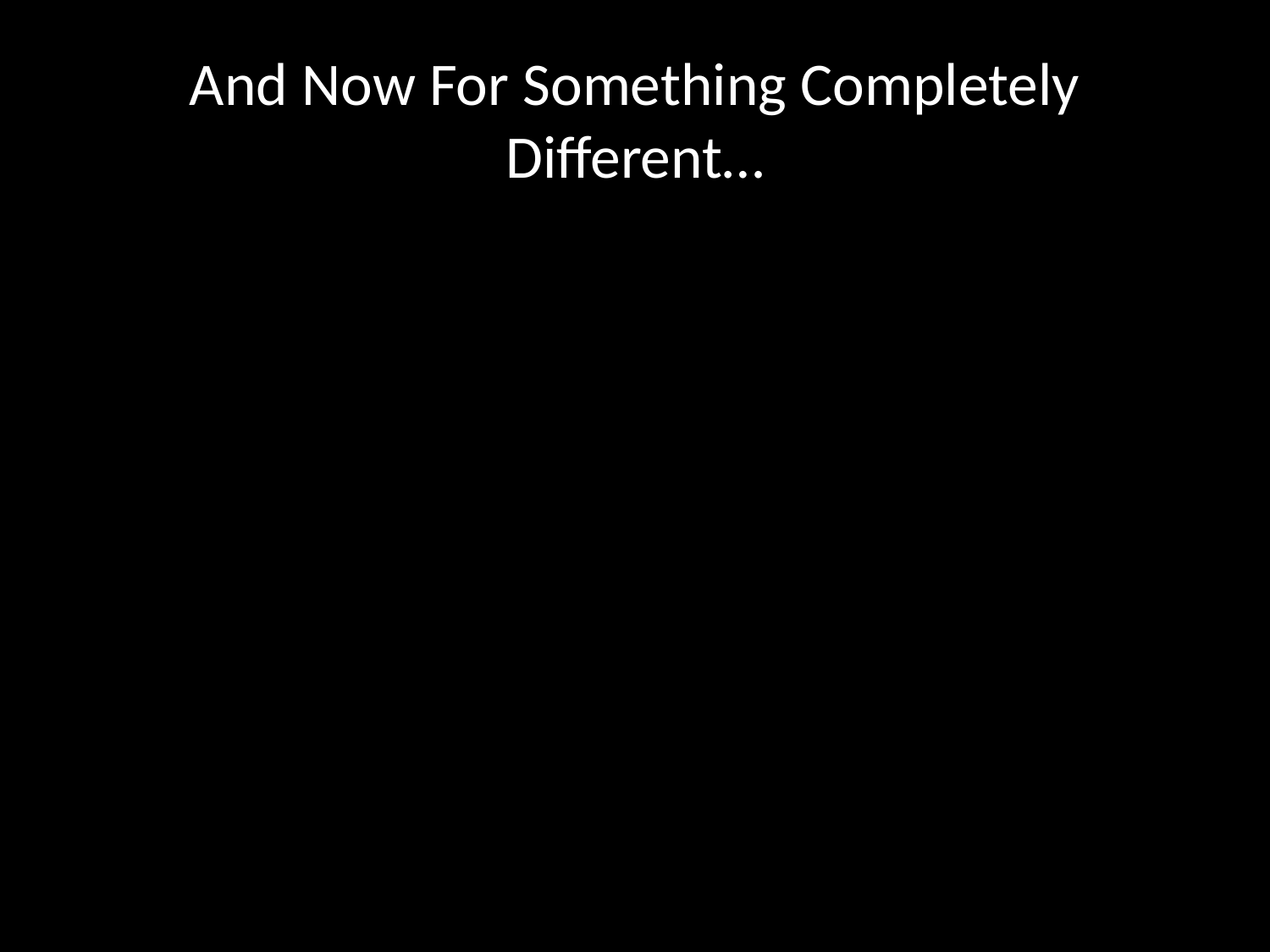

# And Now For Something Completely Different…